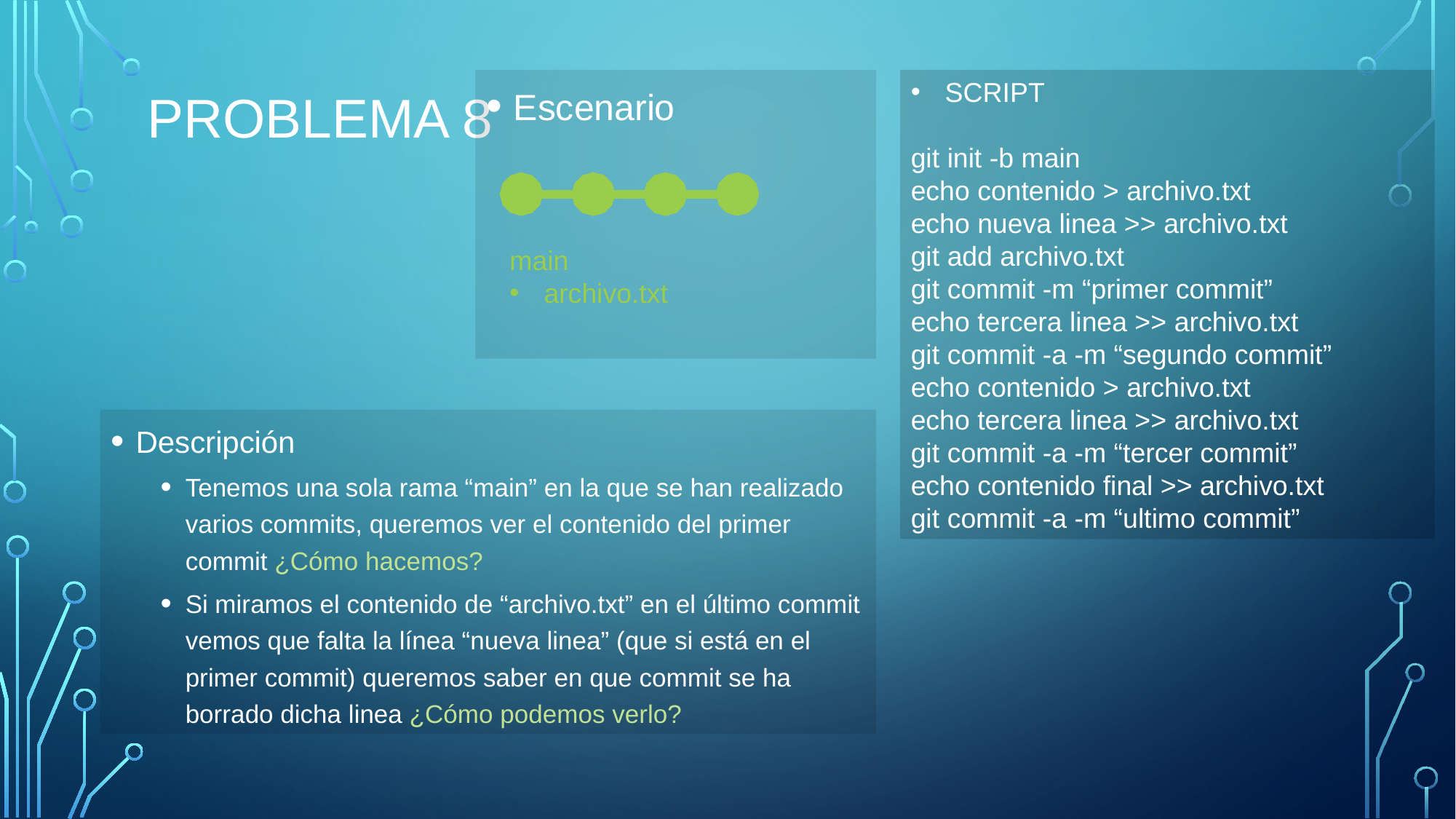

# Problema 8
Escenario
SCRIPT

git init -b main
echo contenido > archivo.txt
echo nueva linea >> archivo.txt
git add archivo.txt
git commit -m “primer commit”
echo tercera linea >> archivo.txt
git commit -a -m “segundo commit”
echo contenido > archivo.txt
echo tercera linea >> archivo.txt
git commit -a -m “tercer commit”
echo contenido final >> archivo.txt
git commit -a -m “ultimo commit”
main
archivo.txt
Descripción
Tenemos una sola rama “main” en la que se han realizado varios commits, queremos ver el contenido del primer commit ¿Cómo hacemos?
Si miramos el contenido de “archivo.txt” en el último commit vemos que falta la línea “nueva linea” (que si está en el primer commit) queremos saber en que commit se ha borrado dicha linea ¿Cómo podemos verlo?